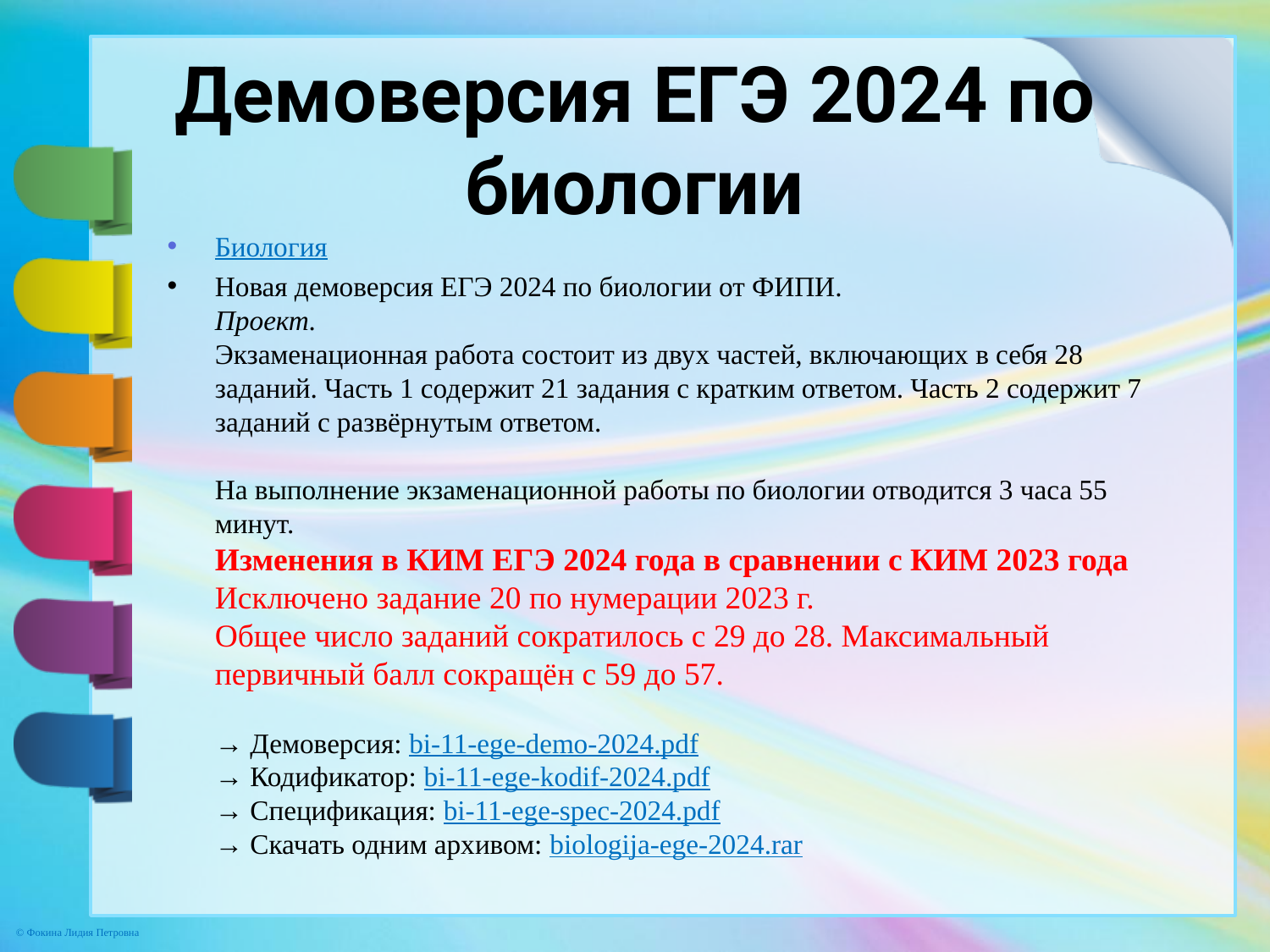

# Демоверсия ЕГЭ 2024 по биологии
Биология
Новая демоверсия ЕГЭ 2024 по биологии от ФИПИ.
Проект.
Экзаменационная работа состоит из двух частей, включающих в себя 28 заданий. Часть 1 содержит 21 задания с кратким ответом. Часть 2 содержит 7 заданий с развёрнутым ответом.
На выполнение экзаменационной работы по биологии отводится 3 часа 55 минут.
Изменения в КИМ ЕГЭ 2024 года в сравнении с КИМ 2023 года
Исключено задание 20 по нумерации 2023 г.
Общее число заданий сократилось с 29 до 28. Максимальный первичный балл сокращён с 59 до 57.
→ Демоверсия: bi-11-ege-demo-2024.pdf
→ Кодификатор: bi-11-ege-kodif-2024.pdf
→ Спецификация: bi-11-ege-spec-2024.pdf
→ Скачать одним архивом: biologija-ege-2024.rar